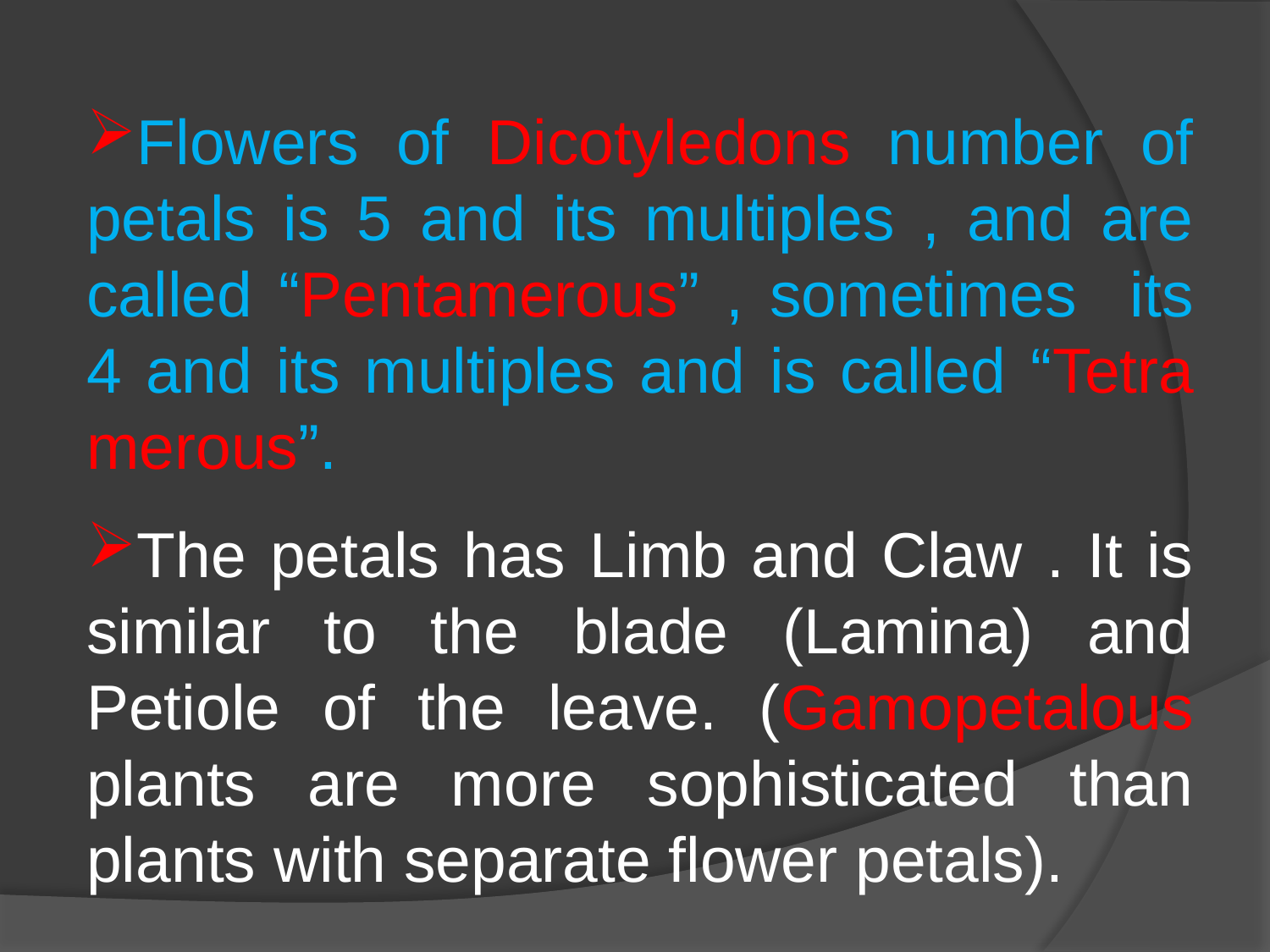

Flowers of Dicotyledons number of petals is 5 and its multiples , and are called “Pentamerous” , sometimes  its 4 and its multiples and is called “Tetra merous”.
The petals has Limb and Claw . It is similar to the blade (Lamina) and Petiole of the leave. (Gamopetalous plants are more sophisticated than plants with separate flower petals).